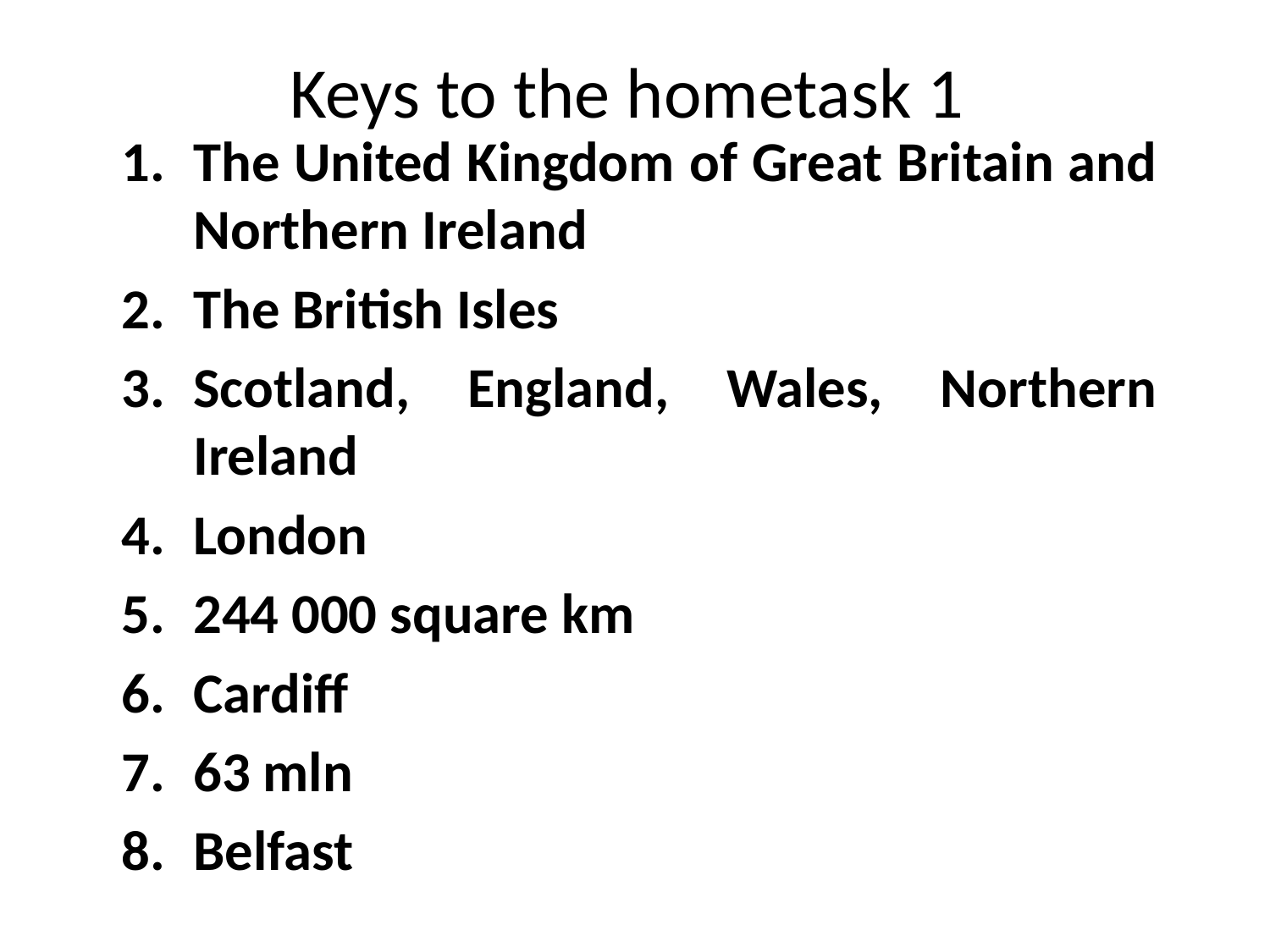

# Keys to the hometask 1
The United Kingdom of Great Britain and Northern Ireland
The British Isles
Scotland, England, Wales, Northern Ireland
London
244 000 square km
Cardiff
63 mln
Belfast